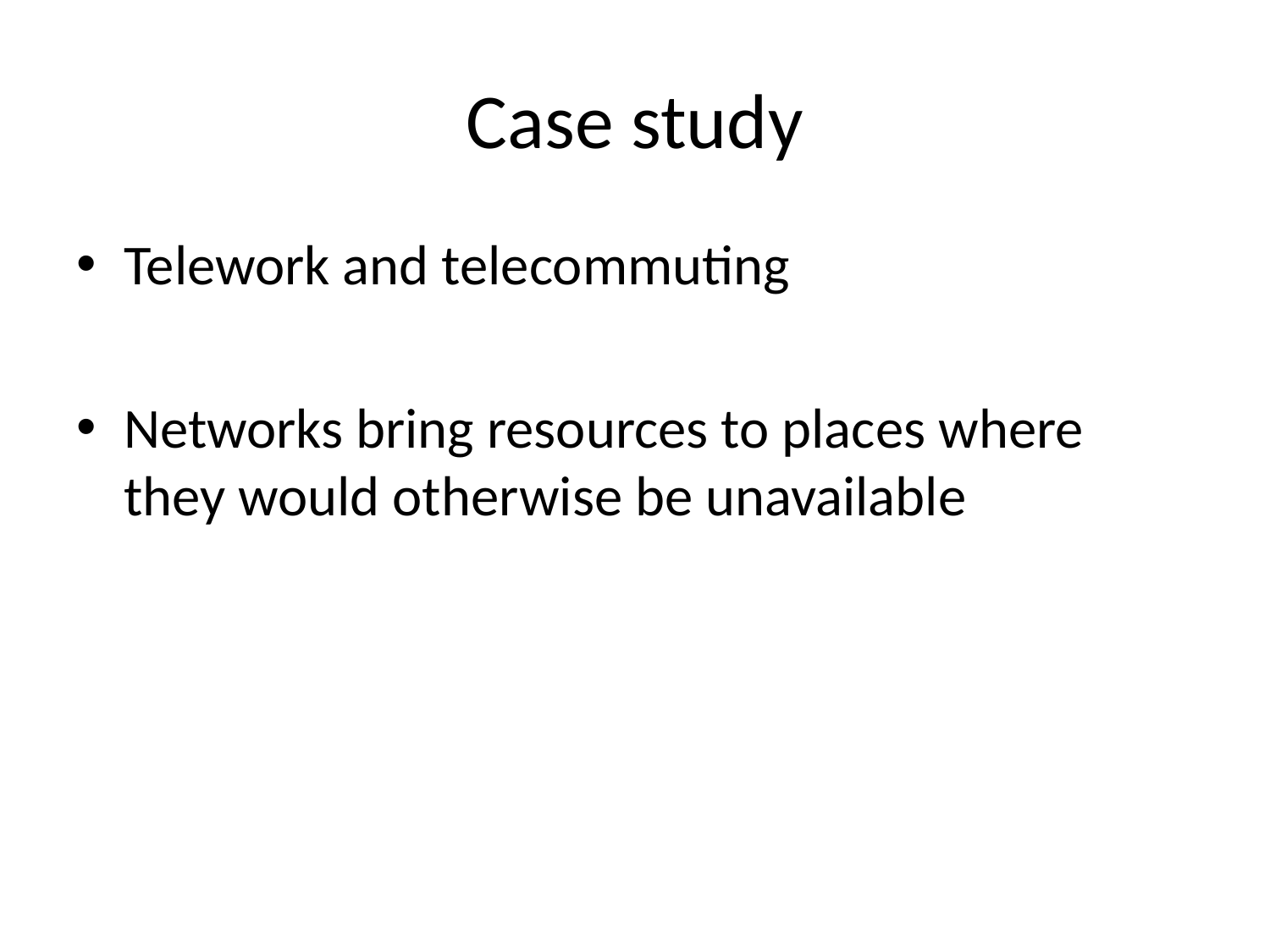

# Case study
Telework and telecommuting

Networks bring resources to places where they would otherwise be unavailable